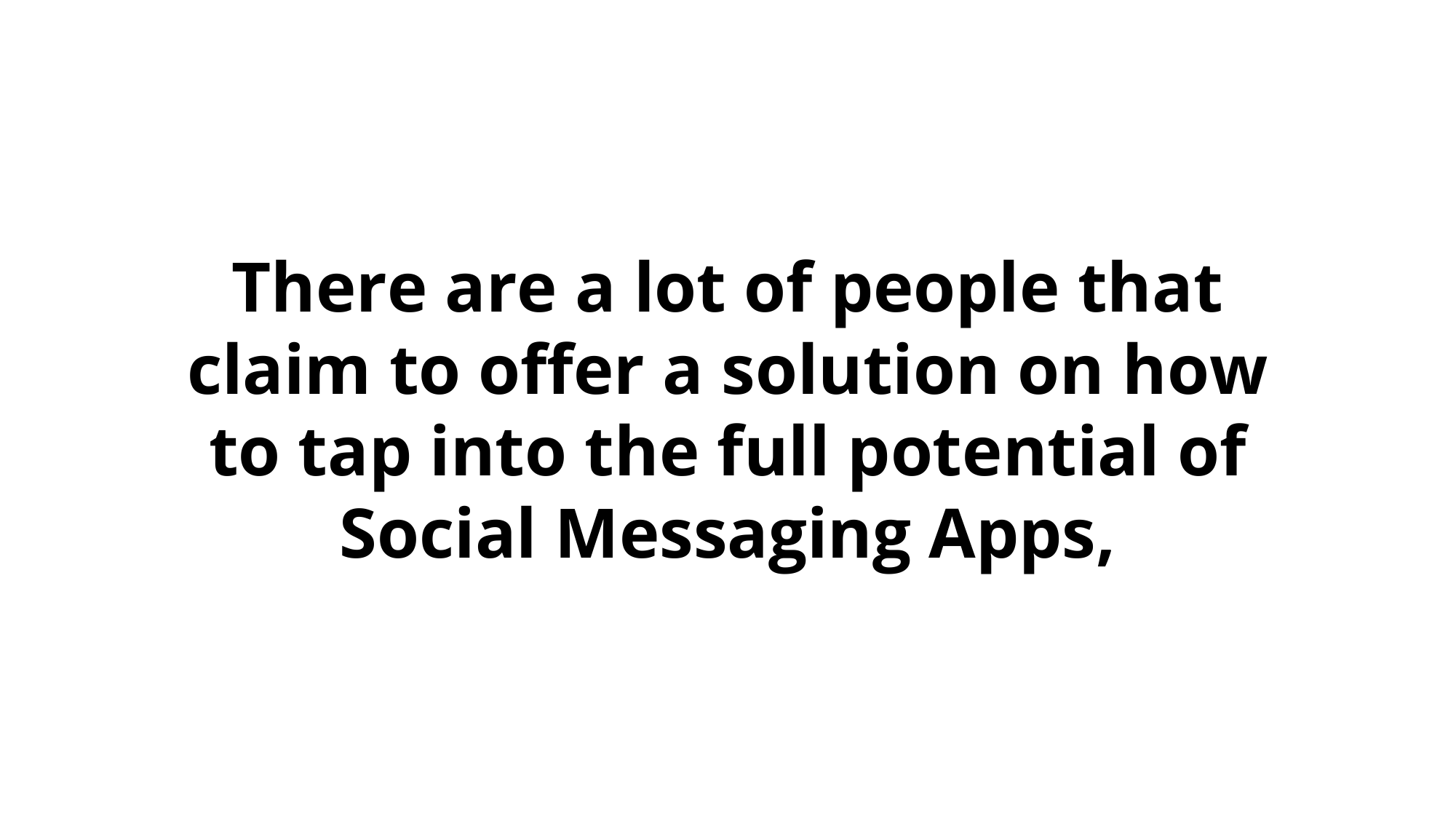

There are a lot of people that claim to offer a solution on how to tap into the full potential of Social Messaging Apps,